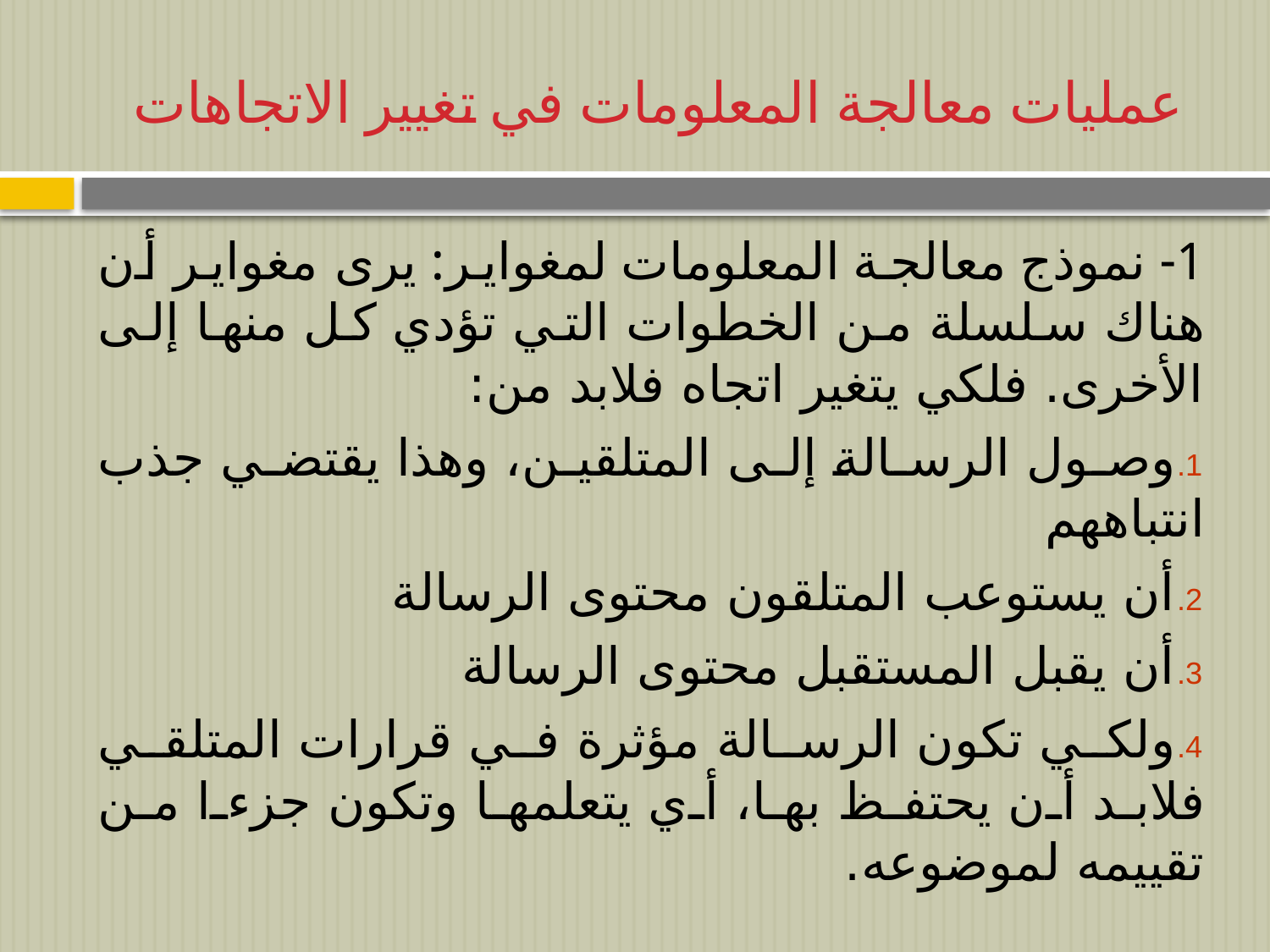

# عمليات معالجة المعلومات في تغيير الاتجاهات
1- نموذج معالجة المعلومات لمغواير: يرى مغواير أن هناك سلسلة من الخطوات التي تؤدي كل منها إلى الأخرى. فلكي يتغير اتجاه فلابد من:
وصول الرسالة إلى المتلقين، وهذا يقتضي جذب انتباههم
أن يستوعب المتلقون محتوى الرسالة
أن يقبل المستقبل محتوى الرسالة
ولكي تكون الرسالة مؤثرة في قرارات المتلقي فلابد أن يحتفظ بها، أي يتعلمها وتكون جزءا من تقييمه لموضوعه.